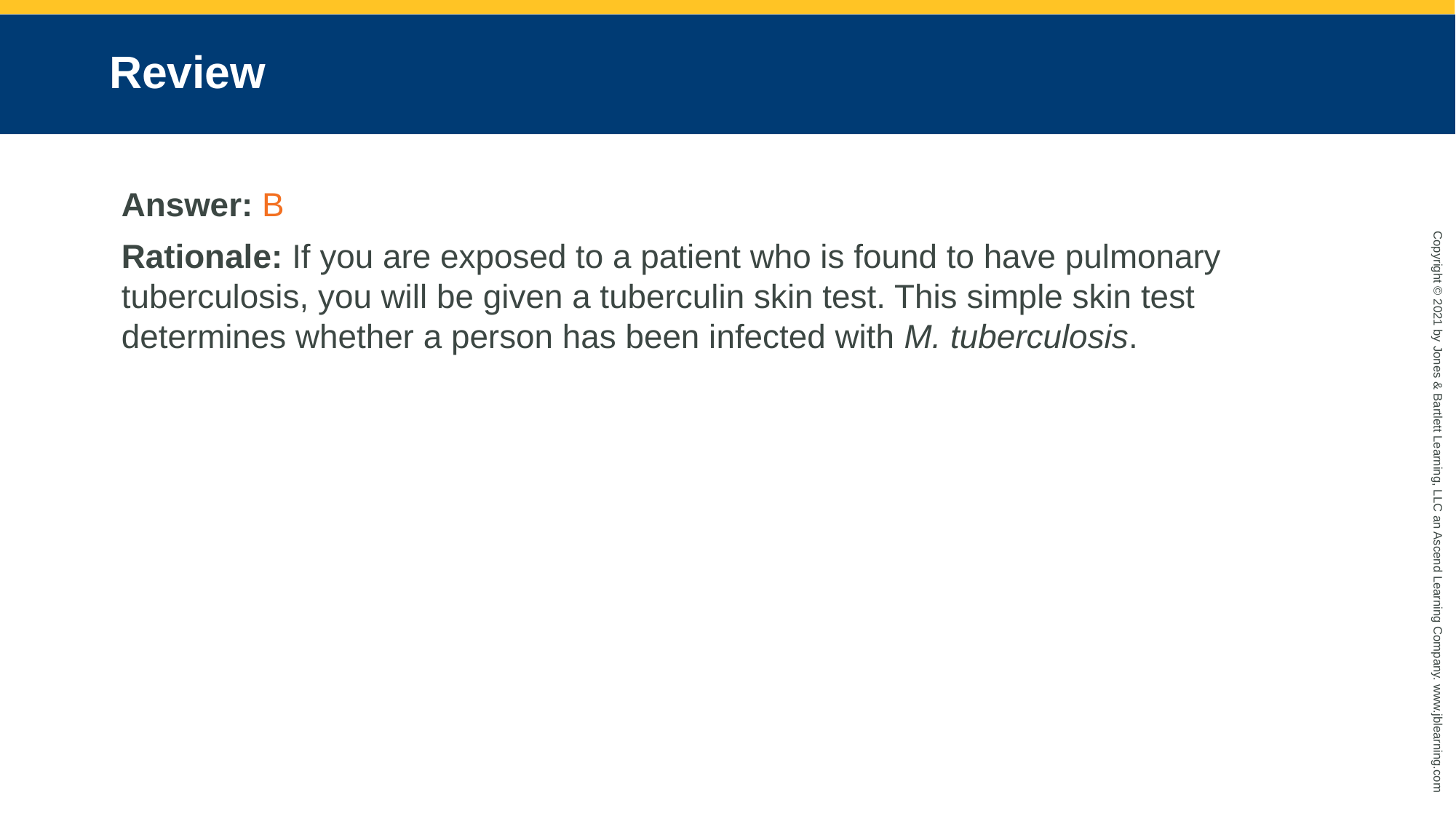

# Review
Answer: B
Rationale: If you are exposed to a patient who is found to have pulmonary tuberculosis, you will be given a tuberculin skin test. This simple skin test determines whether a person has been infected with M. tuberculosis.